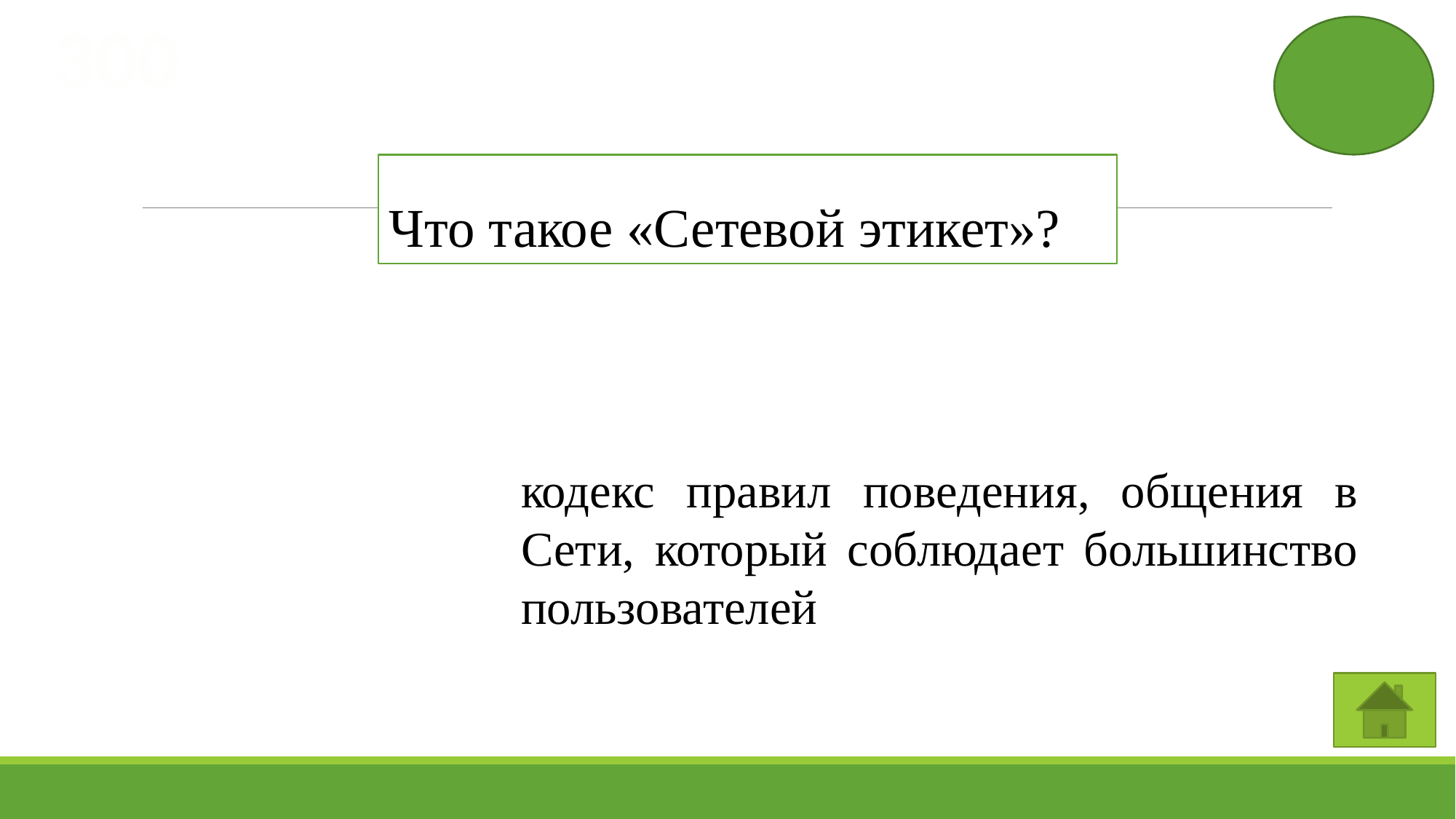

300

Что такое «Сетевой этикет»?
кодекс правил поведения, общения в Сети, который соблюдает большинство пользователей